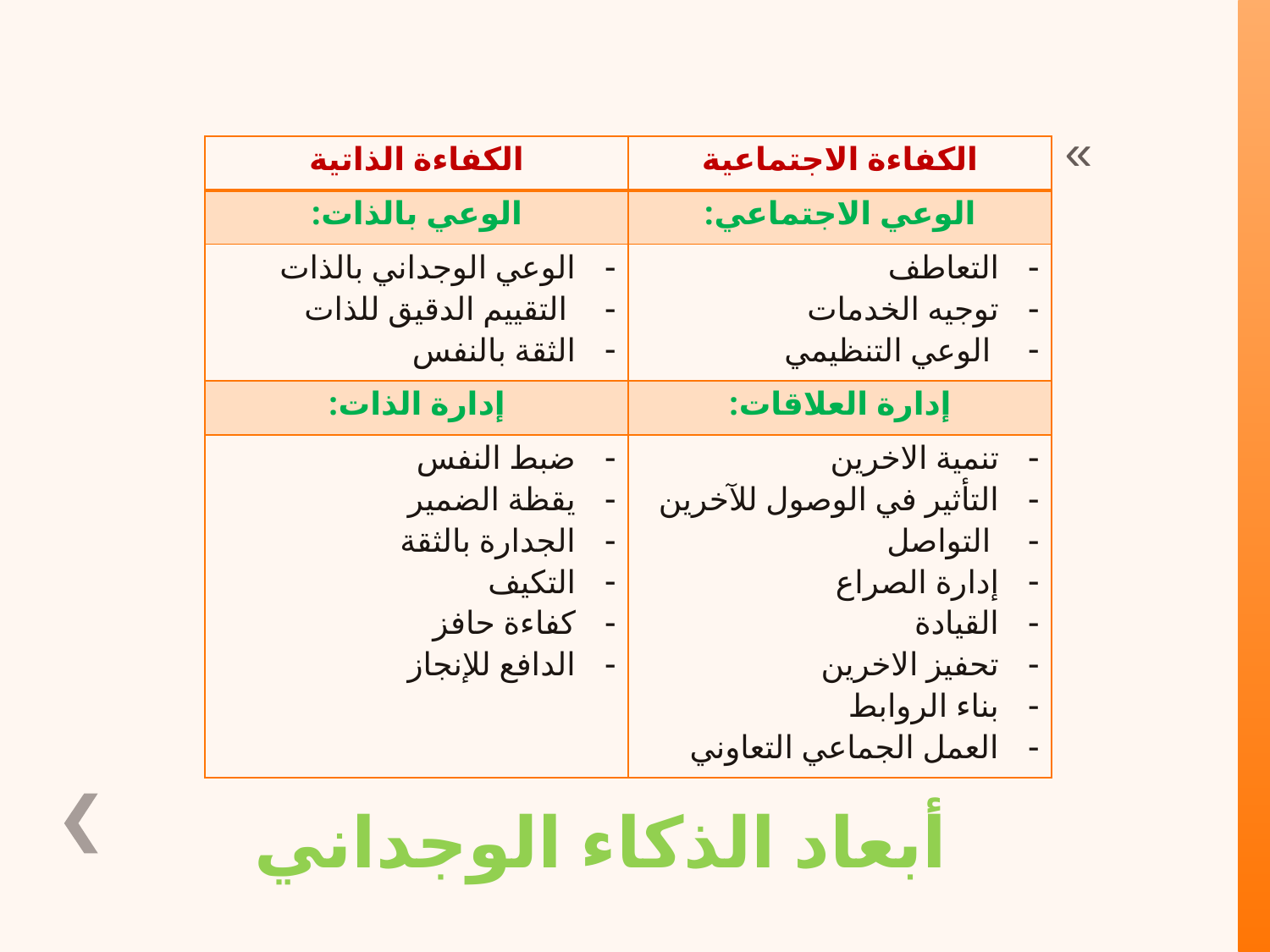

| الكفاءة الذاتية | الكفاءة الاجتماعية |
| --- | --- |
| الوعي بالذات: | الوعي الاجتماعي: |
| الوعي الوجداني بالذات التقييم الدقيق للذات الثقة بالنفس | التعاطف توجيه الخدمات الوعي التنظيمي |
| إدارة الذات: | إدارة العلاقات: |
| ضبط النفس يقظة الضمير الجدارة بالثقة التكيف كفاءة حافز الدافع للإنجاز | تنمية الاخرين التأثير في الوصول للآخرين التواصل إدارة الصراع القيادة تحفيز الاخرين بناء الروابط العمل الجماعي التعاوني |
# أبعاد الذكاء الوجداني